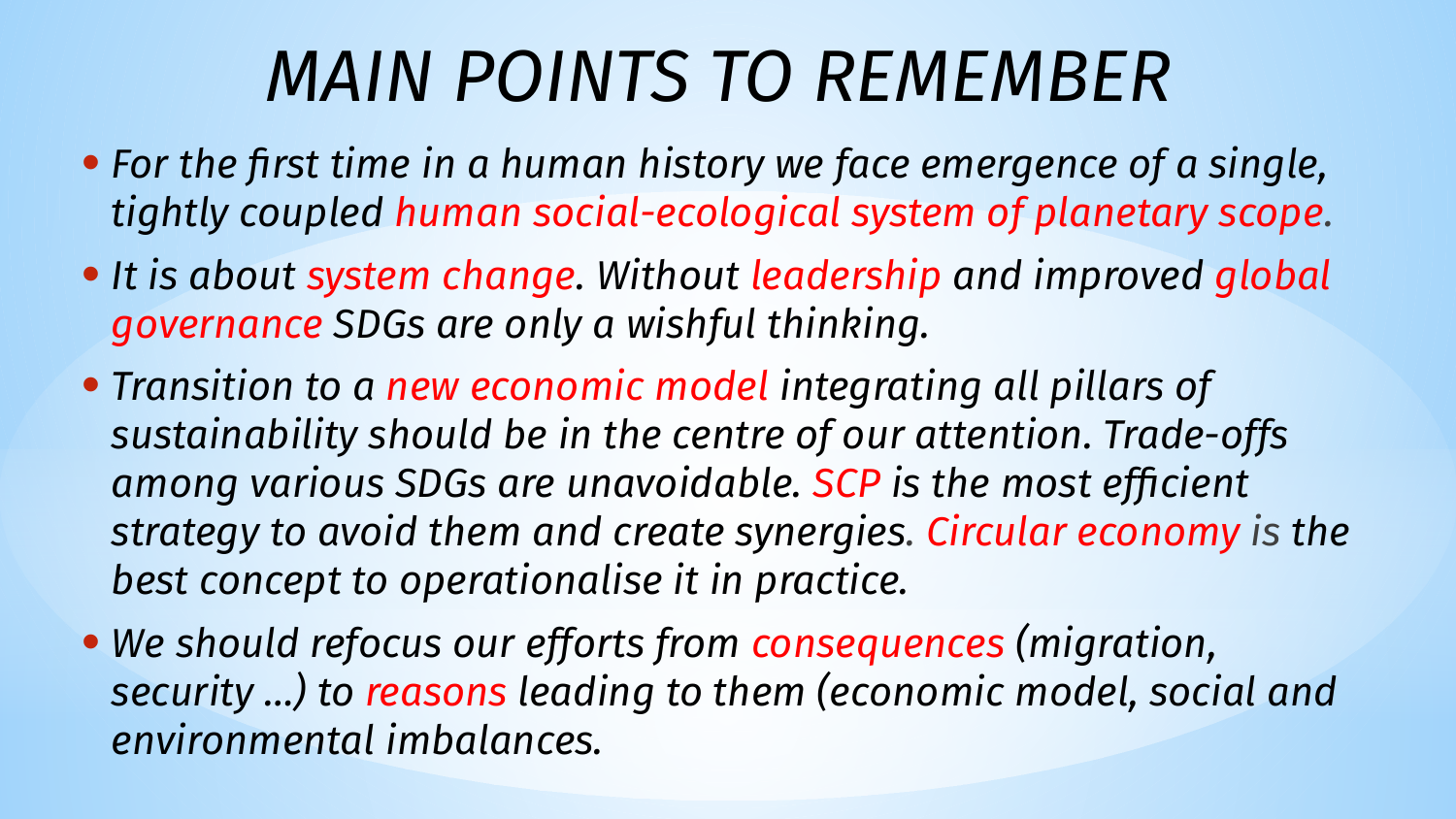

MAIN POINTS TO REMEMBER
For the first time in a human history we face emergence of a single, tightly coupled human social-ecological system of planetary scope.
It is about system change. Without leadership and improved global governance SDGs are only a wishful thinking.
Transition to a new economic model integrating all pillars of sustainability should be in the centre of our attention. Trade-offs among various SDGs are unavoidable. SCP is the most efficient strategy to avoid them and create synergies. Circular economy is the best concept to operationalise it in practice.
We should refocus our efforts from consequences (migration, security …) to reasons leading to them (economic model, social and environmental imbalances.